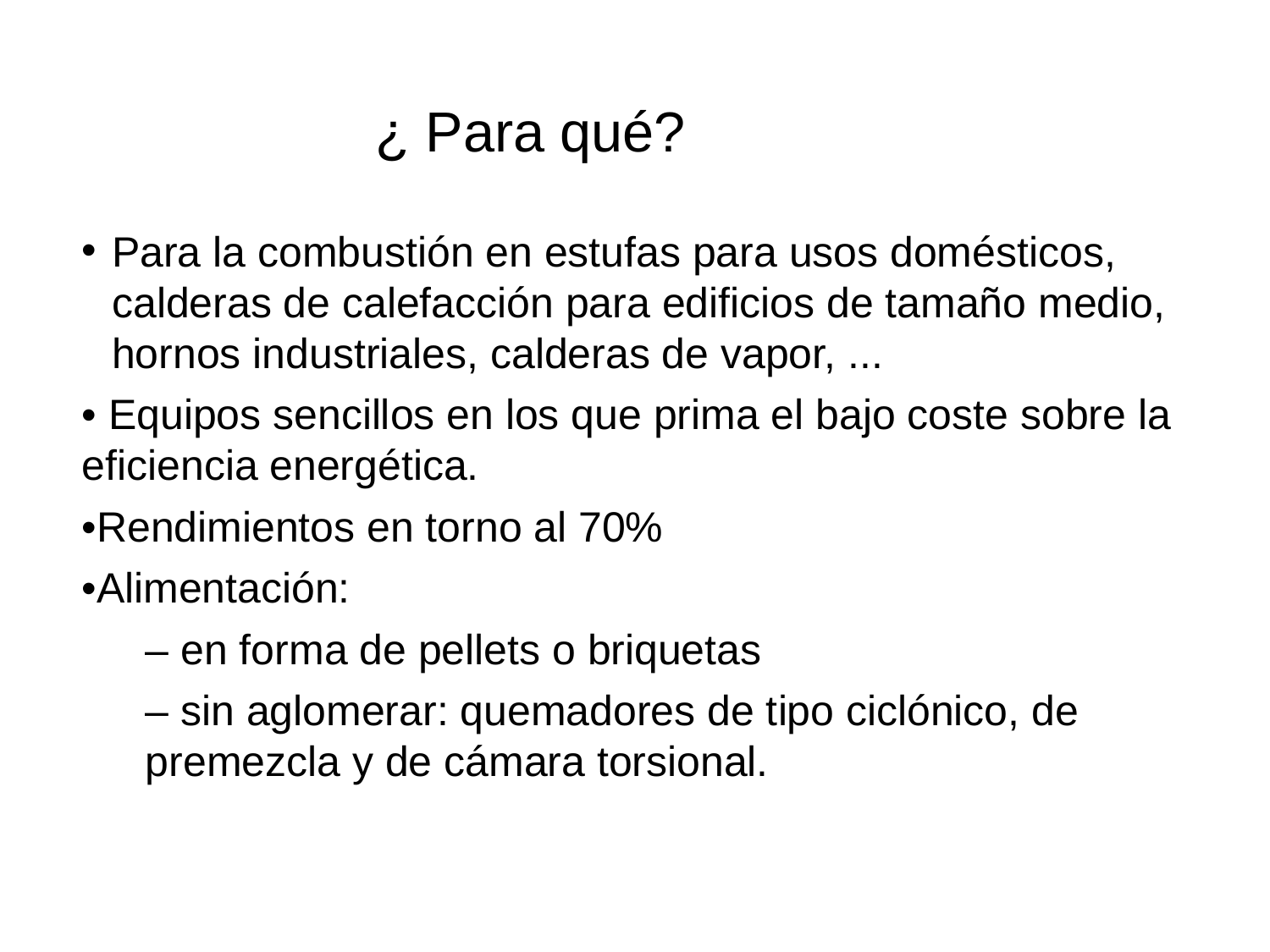

¿ Para qué?
Para la combustión en estufas para usos domésticos,  calderas de calefacción para edificios de tamaño medio, hornos industriales, calderas de vapor, ...
• Equipos sencillos en los que prima el bajo coste sobre la eficiencia energética.
•Rendimientos en torno al 70%
•Alimentación:
– en forma de pellets o briquetas
– sin aglomerar: quemadores de tipo ciclónico, de premezcla y de cámara torsional.